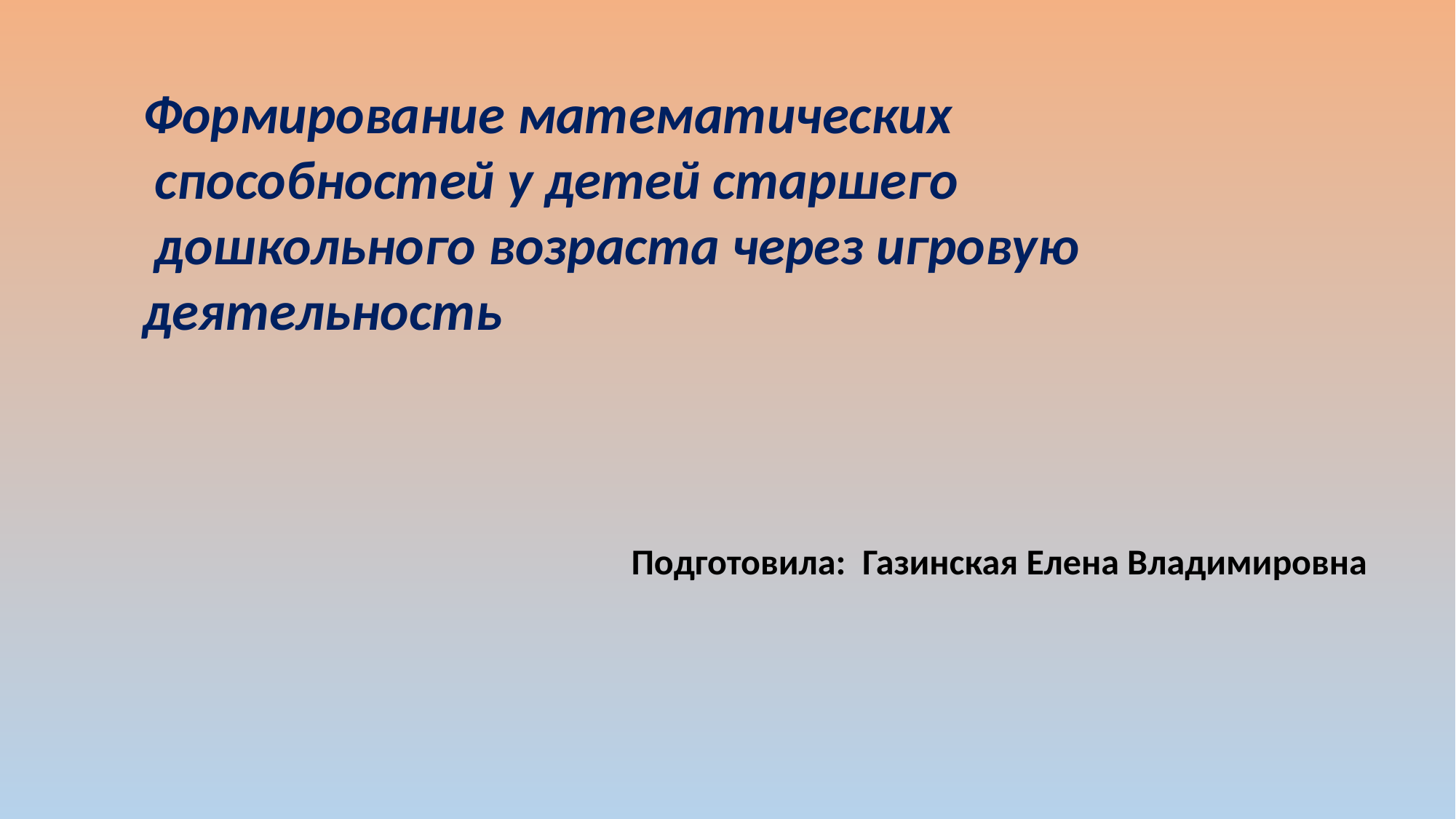

Формирование математических  способностей у детей старшего  дошкольного возраста через игровую деятельность
Подготовила:  Газинская Елена Владимировна